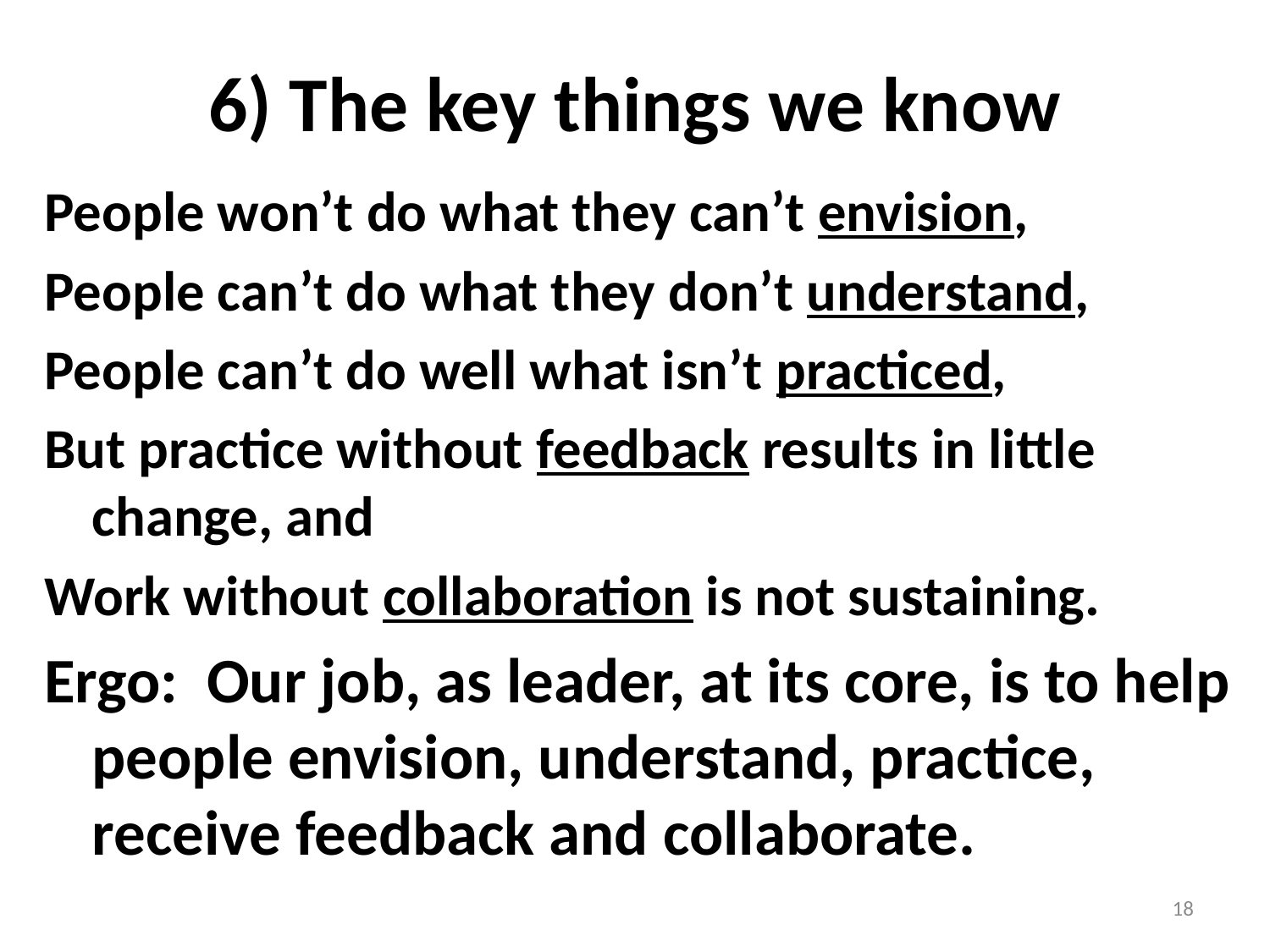

6) The key things we know
People won’t do what they can’t envision,
People can’t do what they don’t understand,
People can’t do well what isn’t practiced,
But practice without feedback results in little change, and
Work without collaboration is not sustaining.
Ergo:  Our job, as leader, at its core, is to help people envision, understand, practice, receive feedback and collaborate.
18